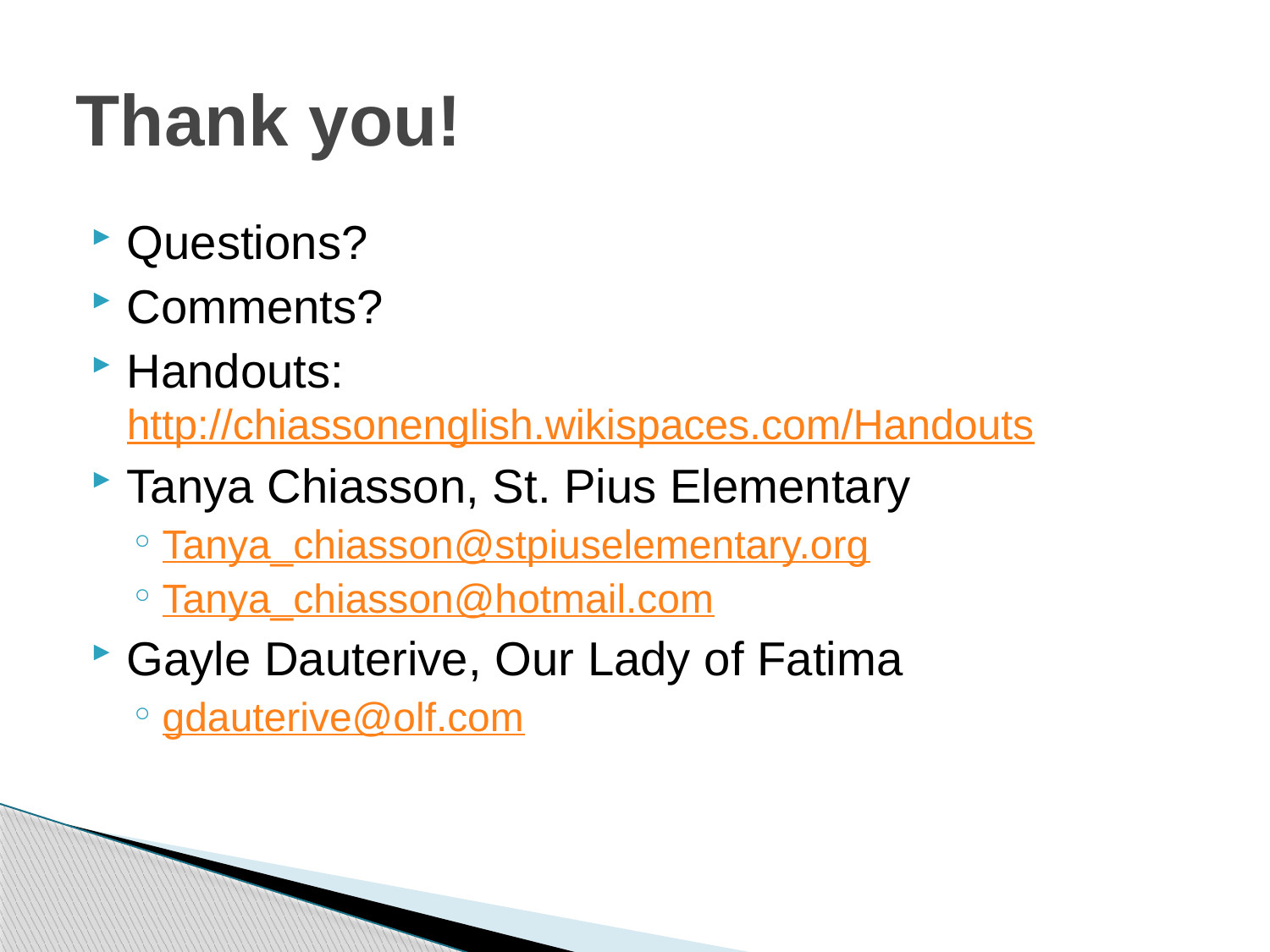

# Thank you!
Questions?
Comments?
Handouts: http://chiassonenglish.wikispaces.com/Handouts
Tanya Chiasson, St. Pius Elementary
Tanya_chiasson@stpiuselementary.org
Tanya_chiasson@hotmail.com
Gayle Dauterive, Our Lady of Fatima
gdauterive@olf.com